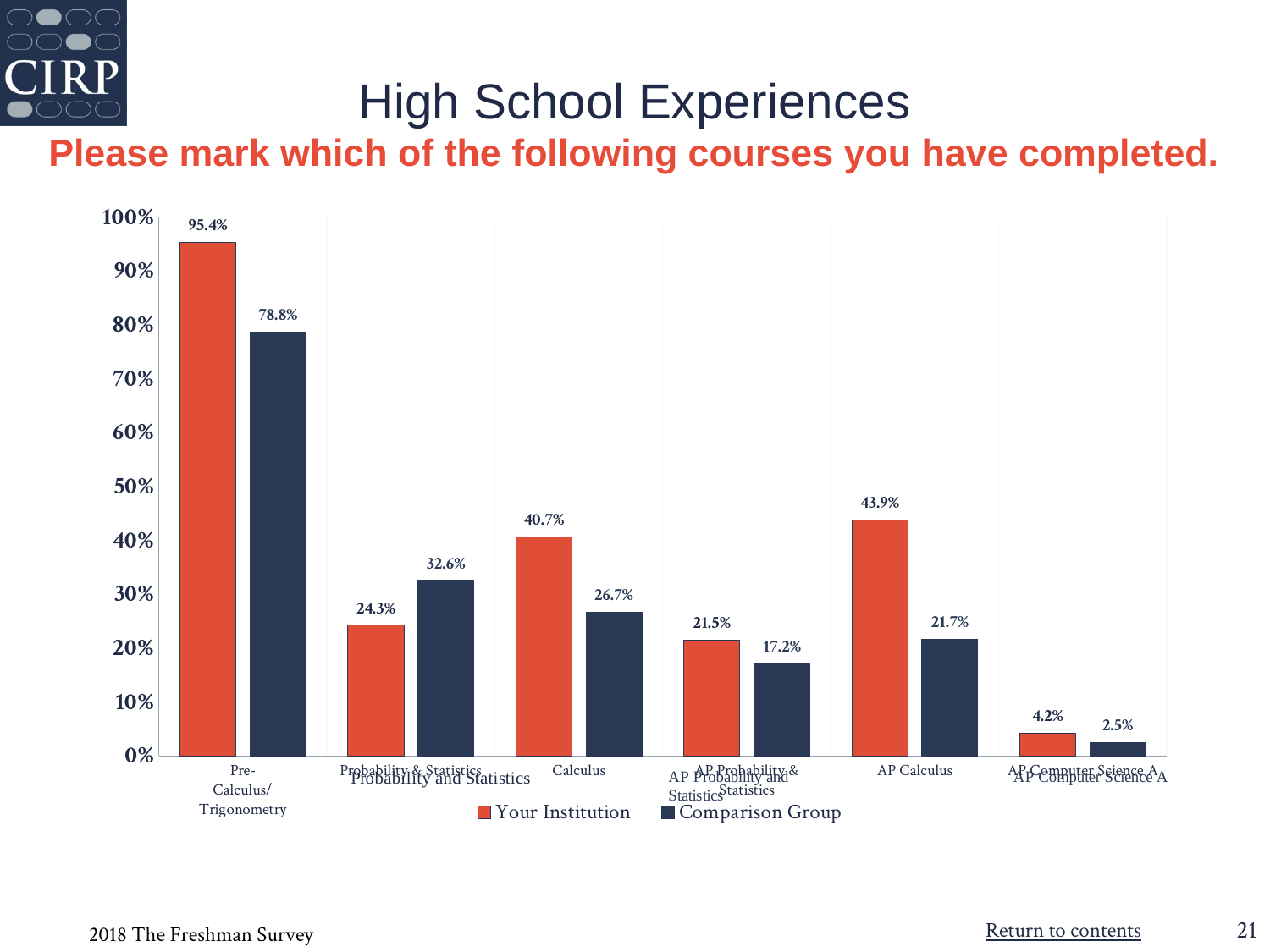

# High School Experiences Please mark which of the following courses you have completed.

### Chart

| Category | Your Institution | Comparison Group |
|---|---|---|
| Pre-Calculus/Trigonometry | 0.954 | 0.788 |
| Probability & Statistics | 0.243 | 0.326 |
| Calculus | 0.407 | 0.267 |
| AP Probability & Statistics | 0.215 | 0.172 |
| AP Calculus | 0.439 | 0.217 |
| AP Computer Science A | 0.042 | 0.025 |
2018 The Freshman Survey
21